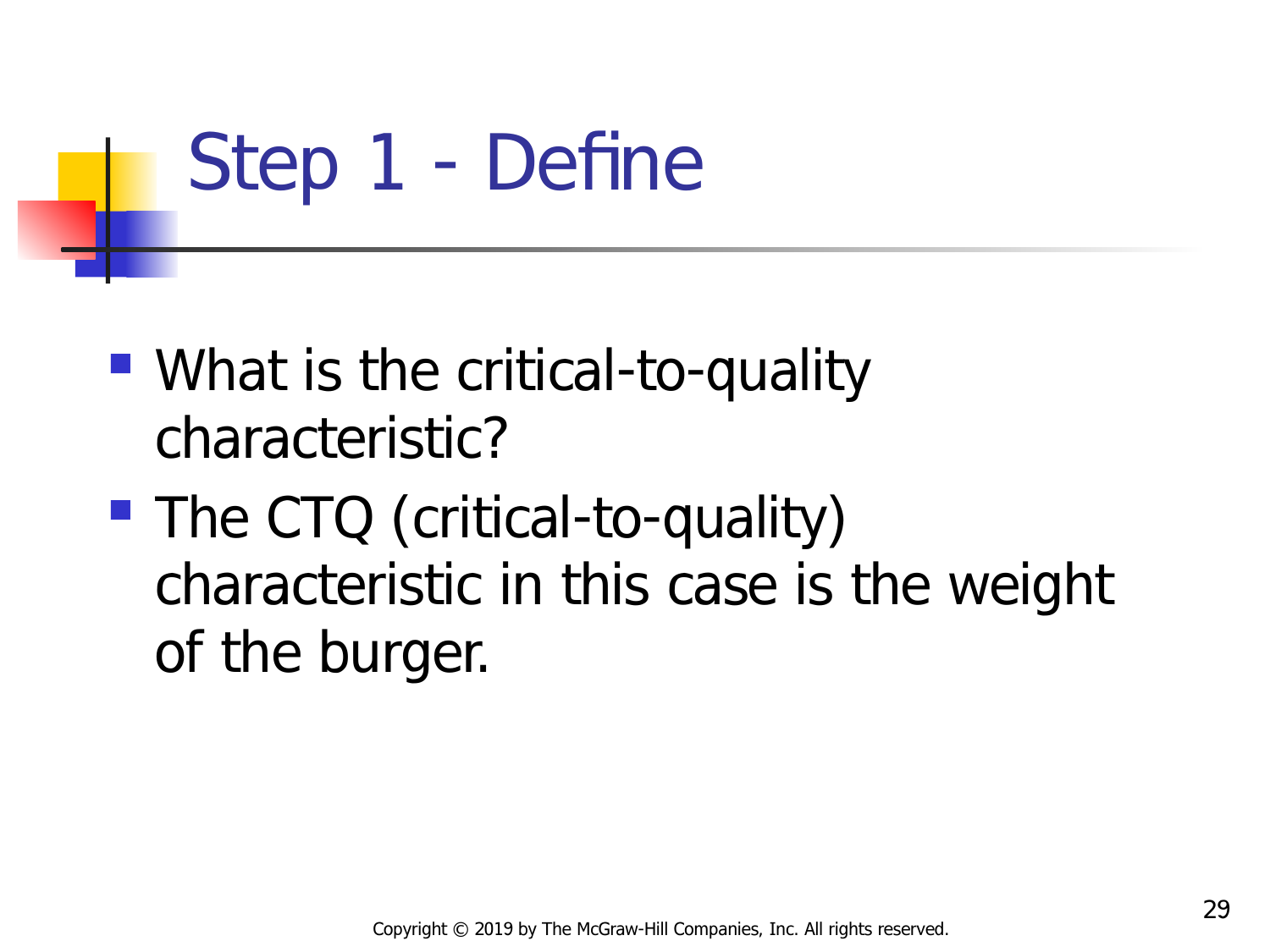

# Step 1 - Define
What is the critical-to-quality characteristic?
The CTQ (critical-to-quality) characteristic in this case is the weight of the burger.
29
Copyright © 2019 by The McGraw-Hill Companies, Inc. All rights reserved.